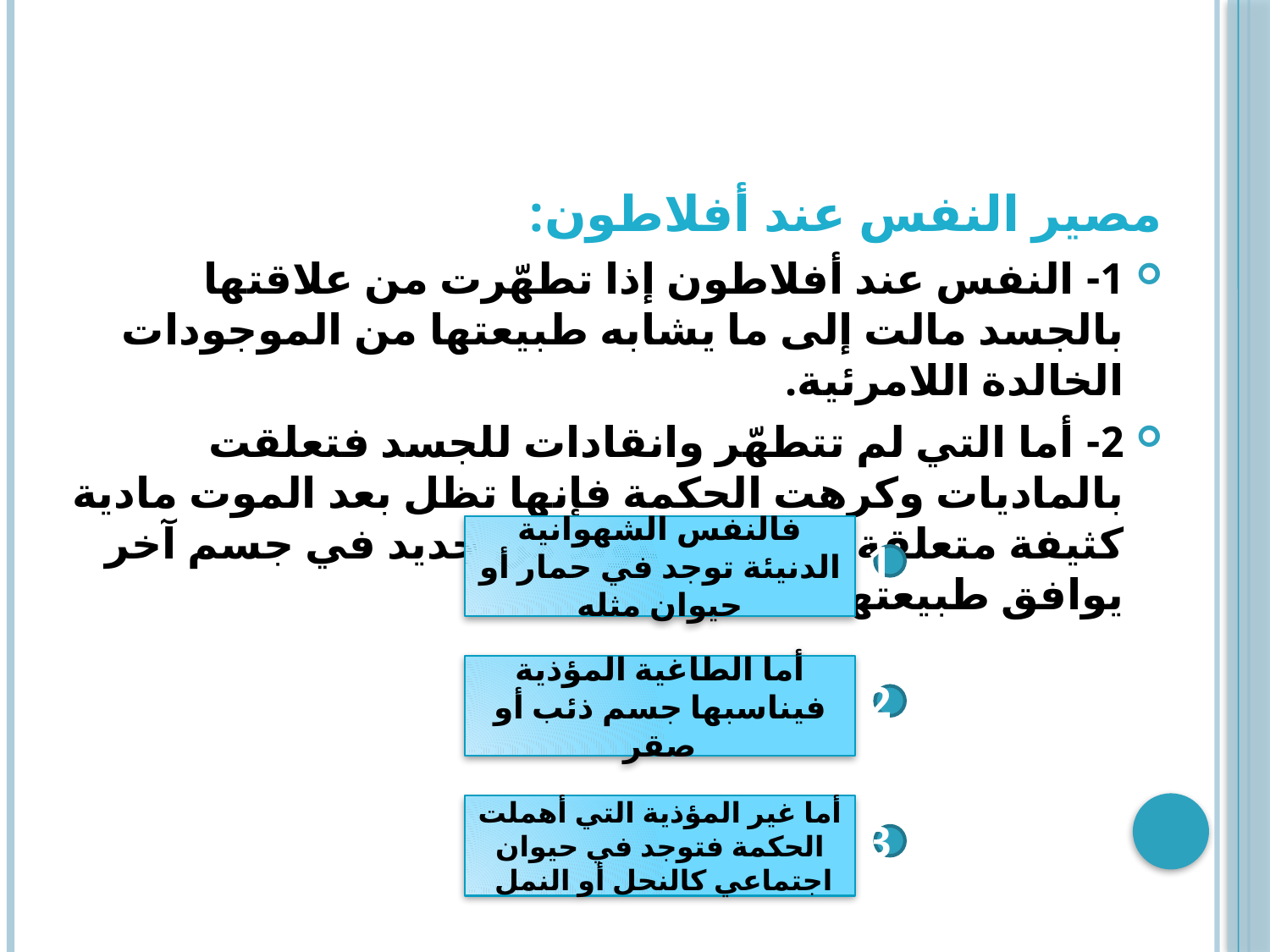

#
مصير النفس عند أفلاطون:
1- النفس عند أفلاطون إذا تطهّرت من علاقتها بالجسد مالت إلى ما يشابه طبيعتها من الموجودات الخالدة اللامرئية.
2- أما التي لم تتطهّر وانقادات للجسد فتعلقت بالماديات وكرهت الحكمة فإنها تظل بعد الموت مادية كثيفة متعلقة بالأبدان فتولد من جديد في جسم آخر يوافق طبيعتها السيئة:

فالنفس الشهوانية الدنيئة توجد في حمار أو حيوان مثله
1
أما الطاغية المؤذية فيناسبها جسم ذئب أو صقر
2
أما غير المؤذية التي أهملت الحكمة فتوجد في حيوان اجتماعي كالنحل أو النمل
3